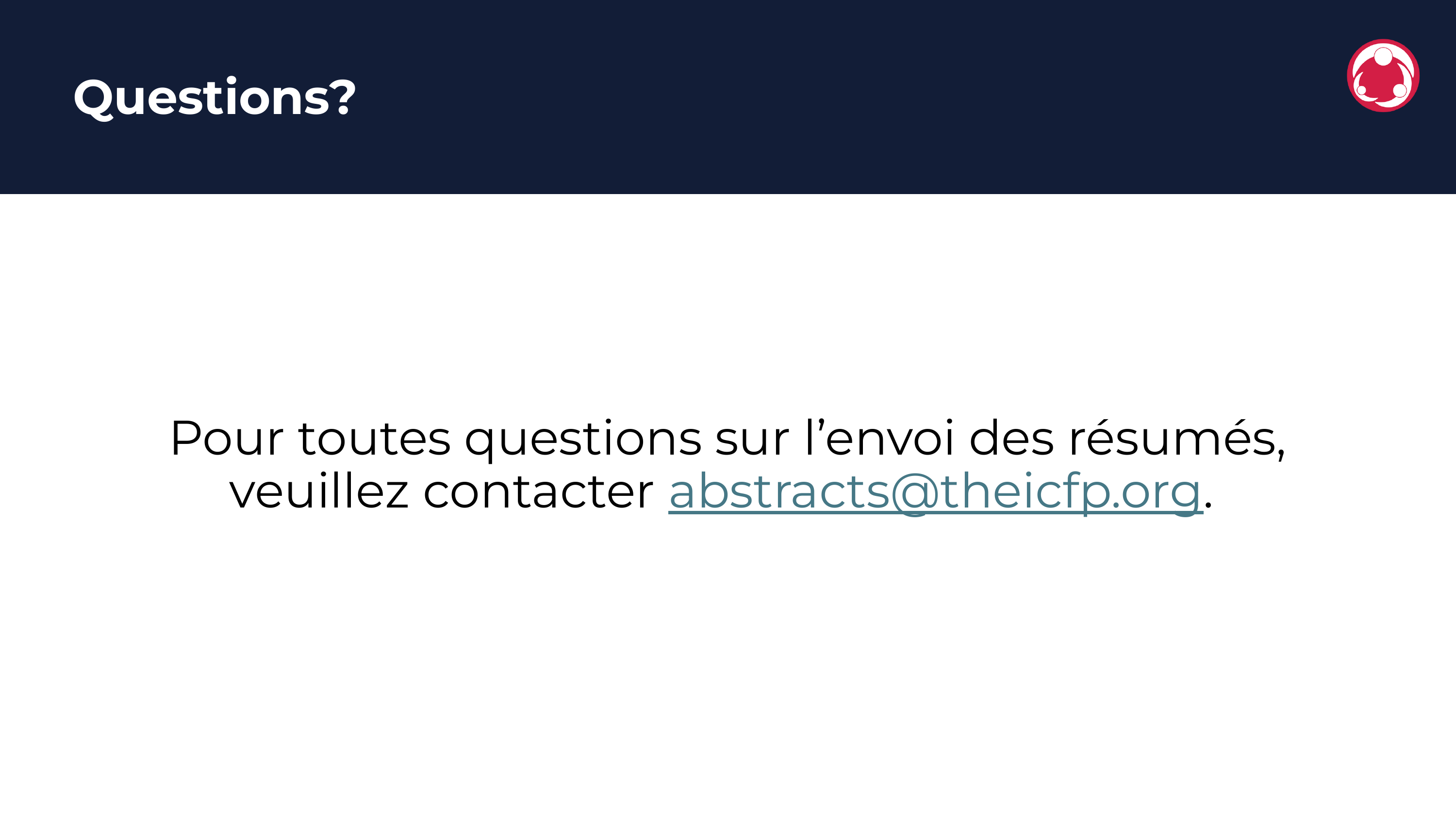

Questions?
Pour toutes questions sur l’envoi des résumés, veuillez contacter abstracts@theicfp.org.